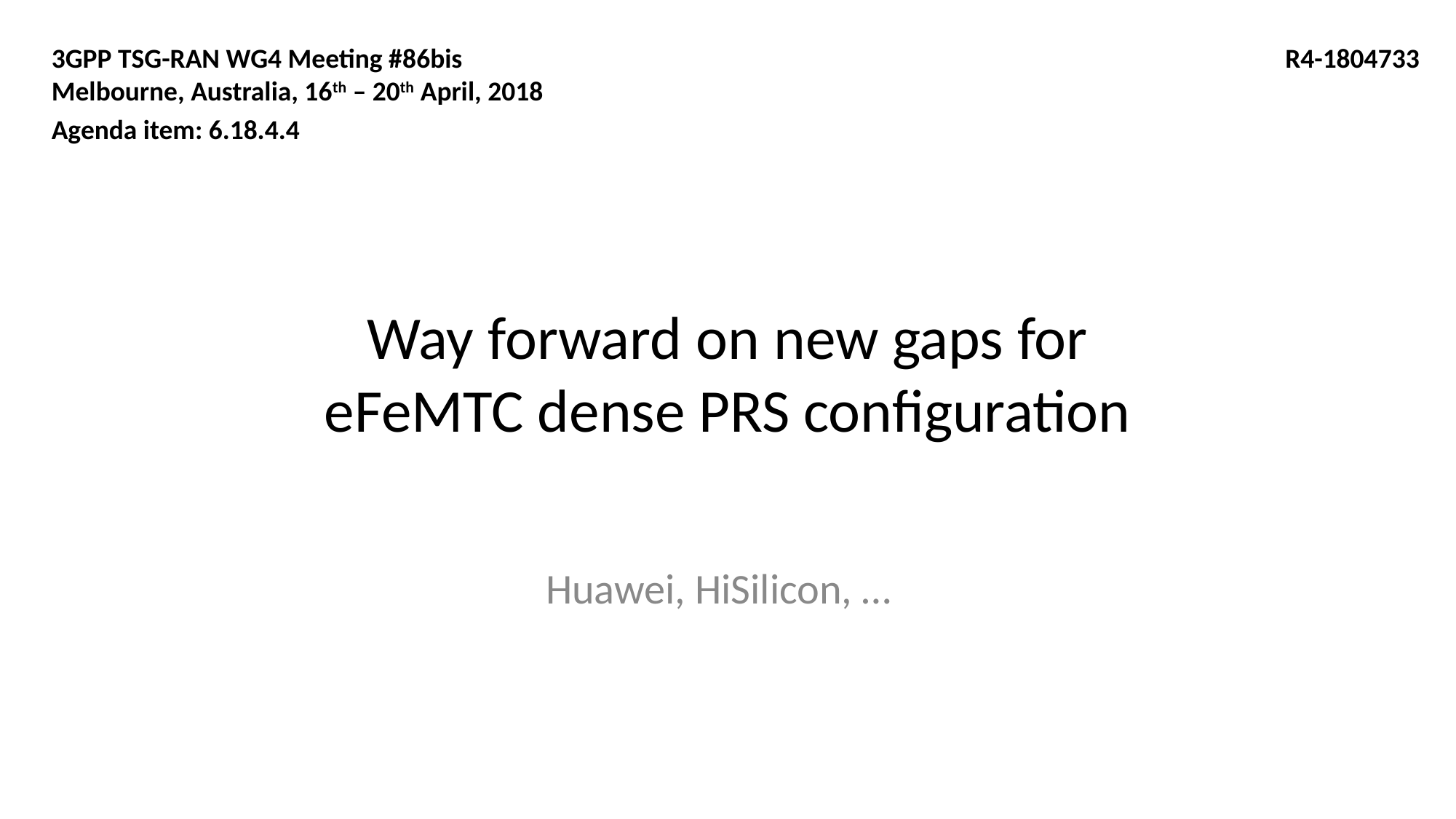

3GPP TSG-RAN WG4 Meeting #86bis
Melbourne, Australia, 16th – 20th April, 2018
Agenda item: 6.18.4.4
R4-1804733
# Way forward on new gaps for eFeMTC dense PRS configuration
Huawei, HiSilicon, …